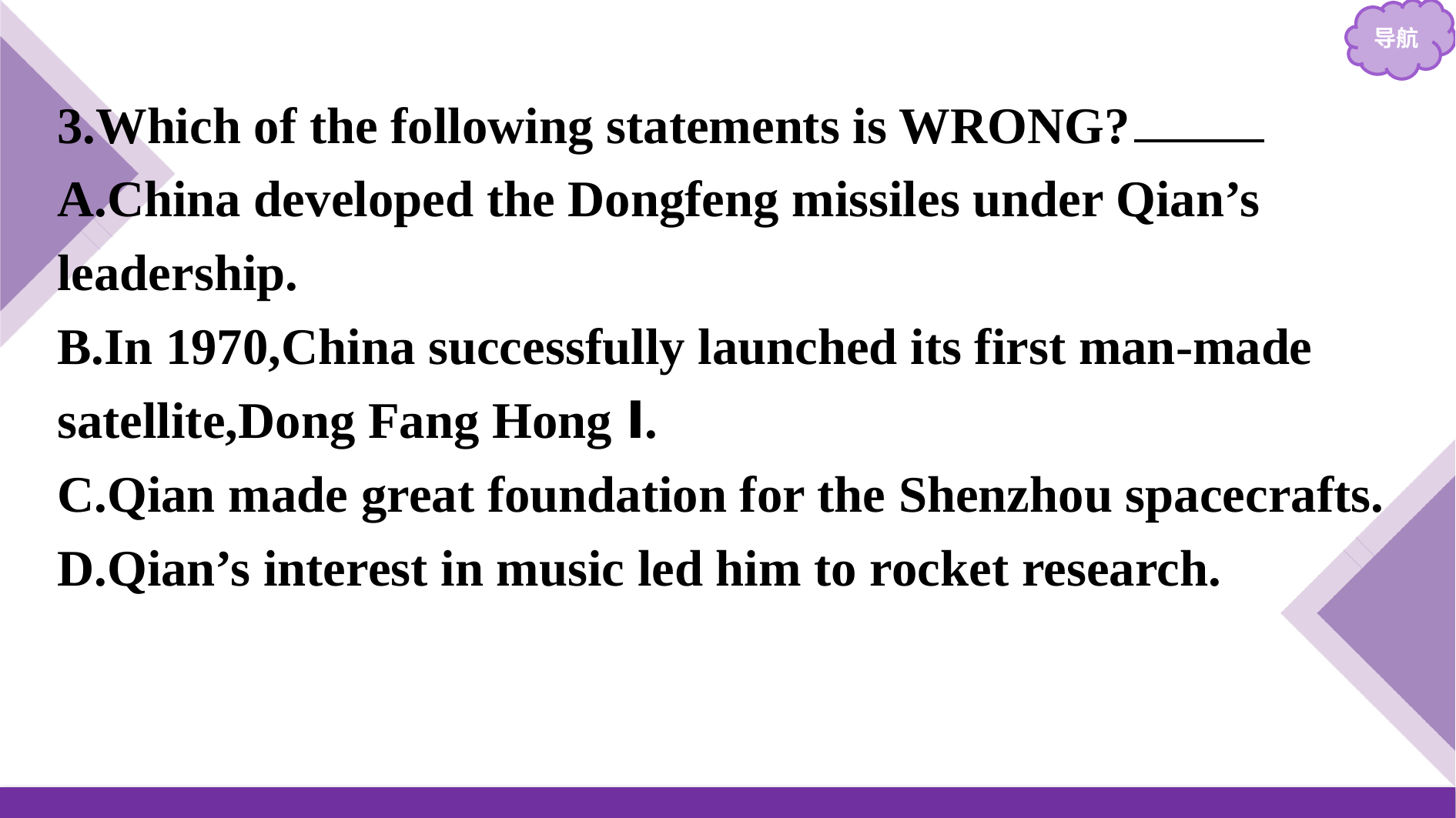

3.Which of the following statements is WRONG?　D
A.China developed the Dongfeng missiles under Qian’s leadership.
B.In 1970,China successfully launched its first man-made satellite,Dong Fang Hong Ⅰ.
C.Qian made great foundation for the Shenzhou spacecrafts.
D.Qian’s interest in music led him to rocket research.